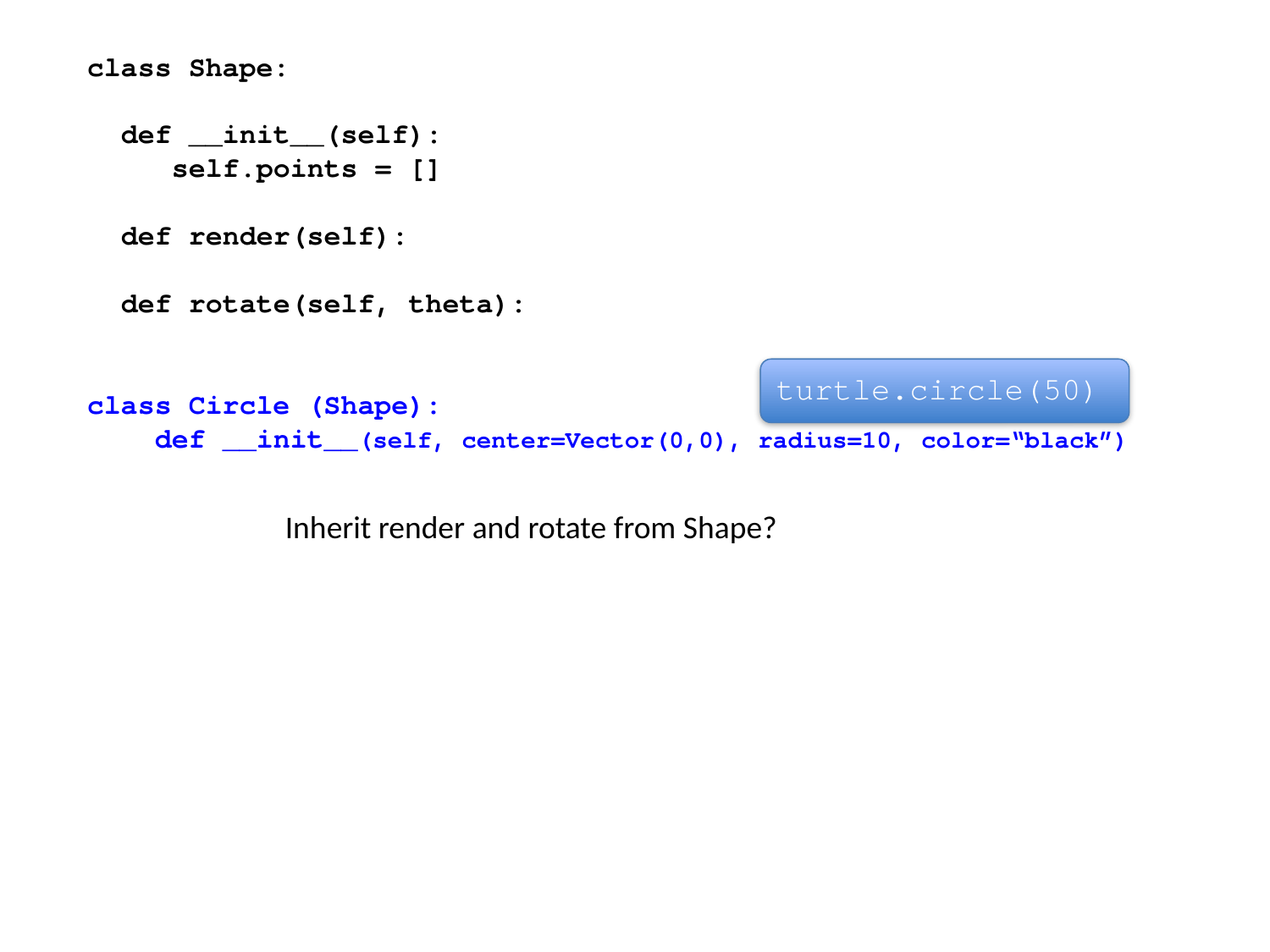

class Shape:

  def __init__(self):
     self.points = []

  def render(self):

  def rotate(self, theta):

class Circle (Shape):
    def __init__(self, center=Vector(0,0), radius=10, color=“black”)
turtle.circle(50)
Inherit render and rotate from Shape?